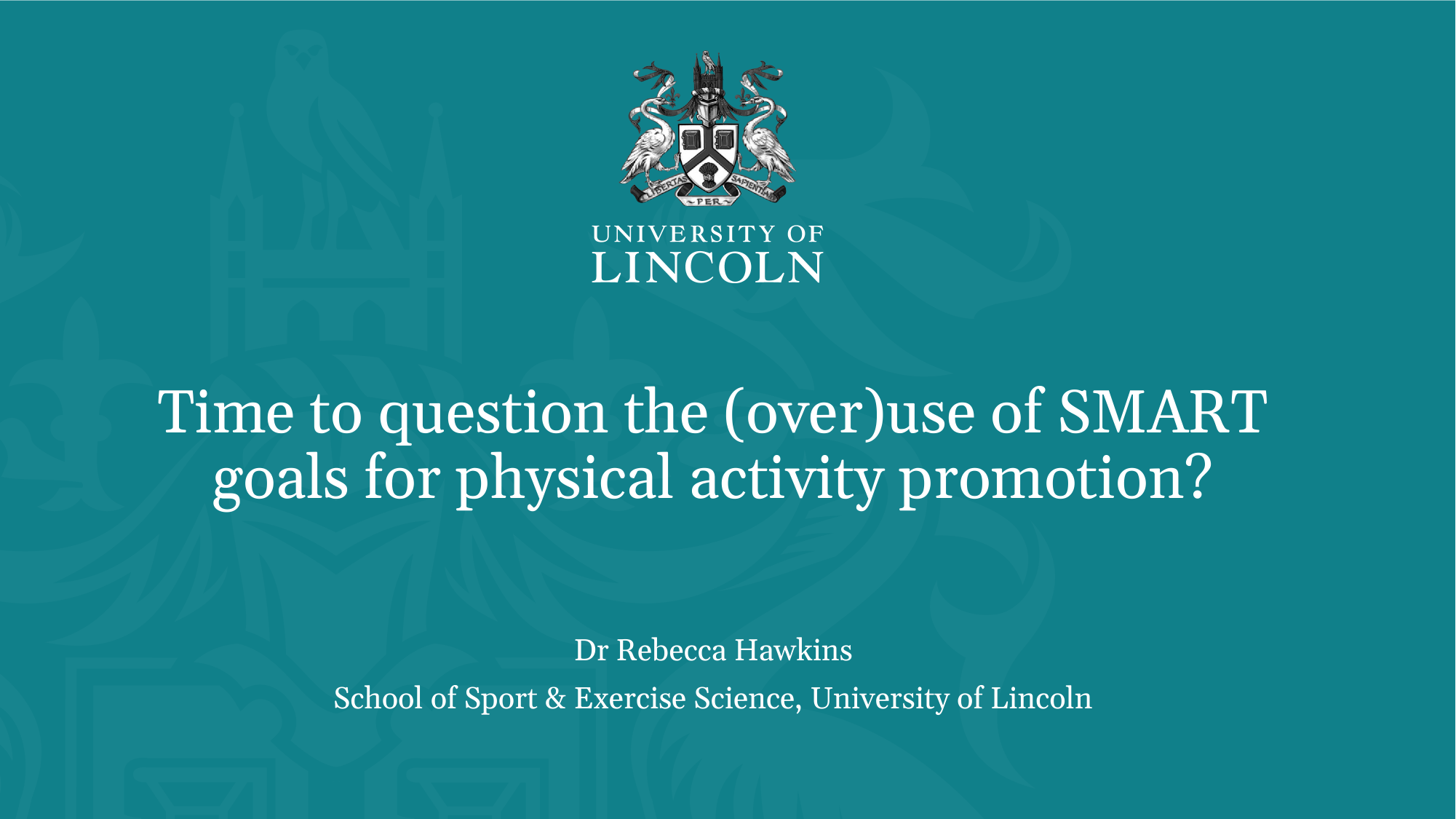

# Time to question the (over)use of SMART goals for physical activity promotion?
Dr Rebecca Hawkins
School of Sport & Exercise Science, University of Lincoln